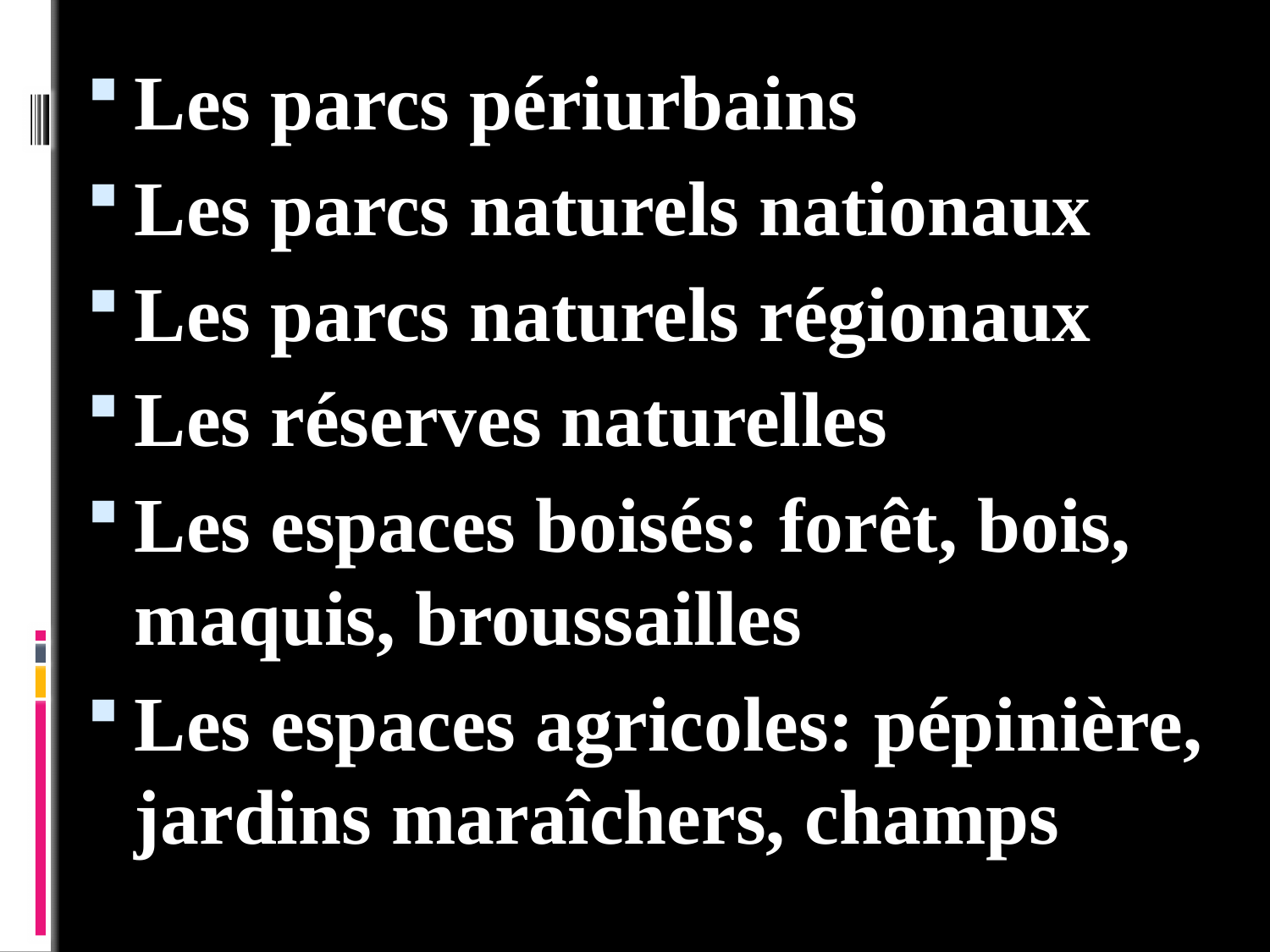

Les parcs périurbains
Les parcs naturels nationaux
Les parcs naturels régionaux
Les réserves naturelles
Les espaces boisés: forêt, bois, maquis, broussailles
Les espaces agricoles: pépinière, jardins maraîchers, champs